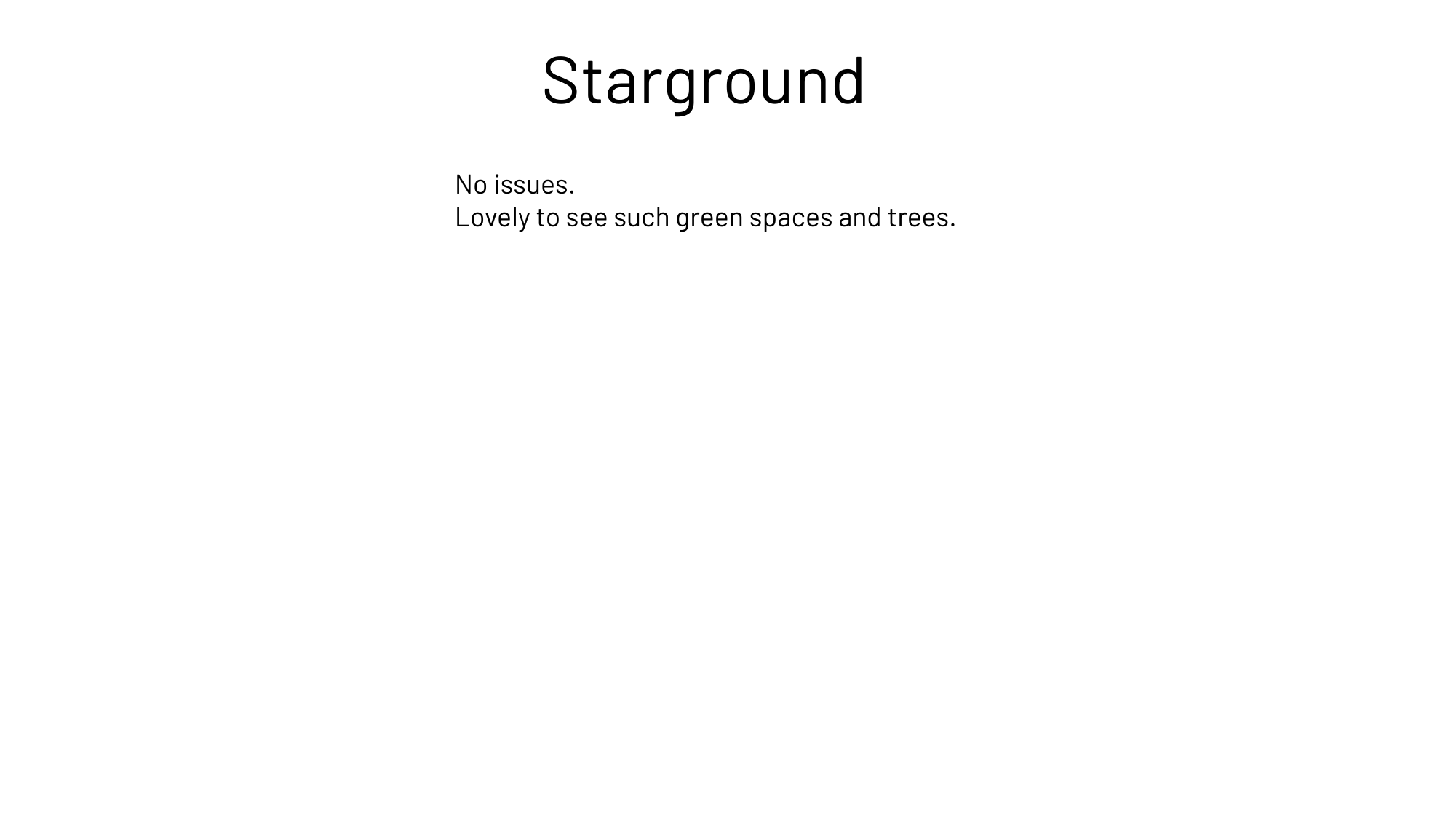

# Starground
No issues.
Lovely to see such green spaces and trees.